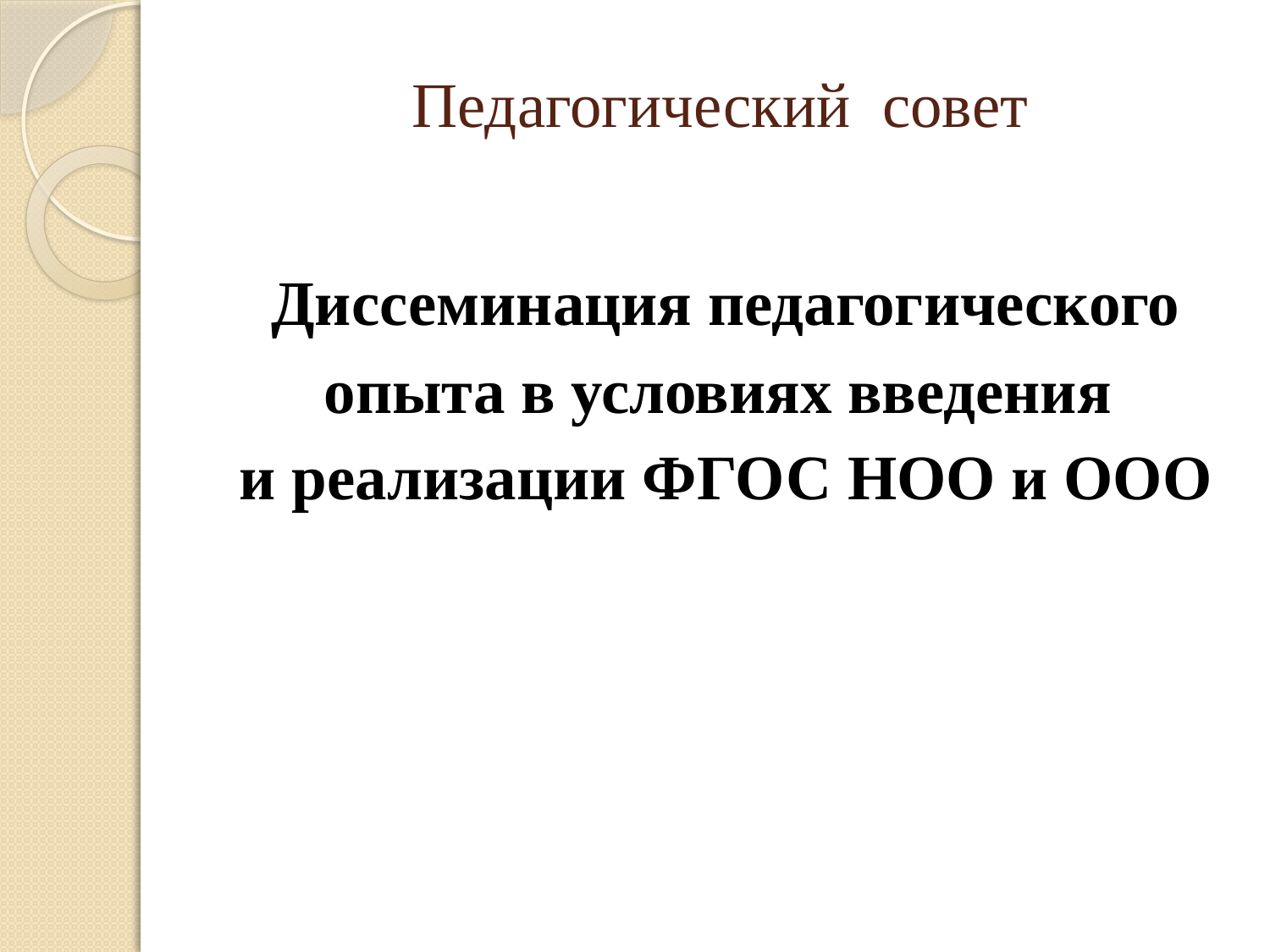

# Педагогический  совет

Диссеминация педагогического опыта в условиях введения
и реализации ФГОС НОО и ООО